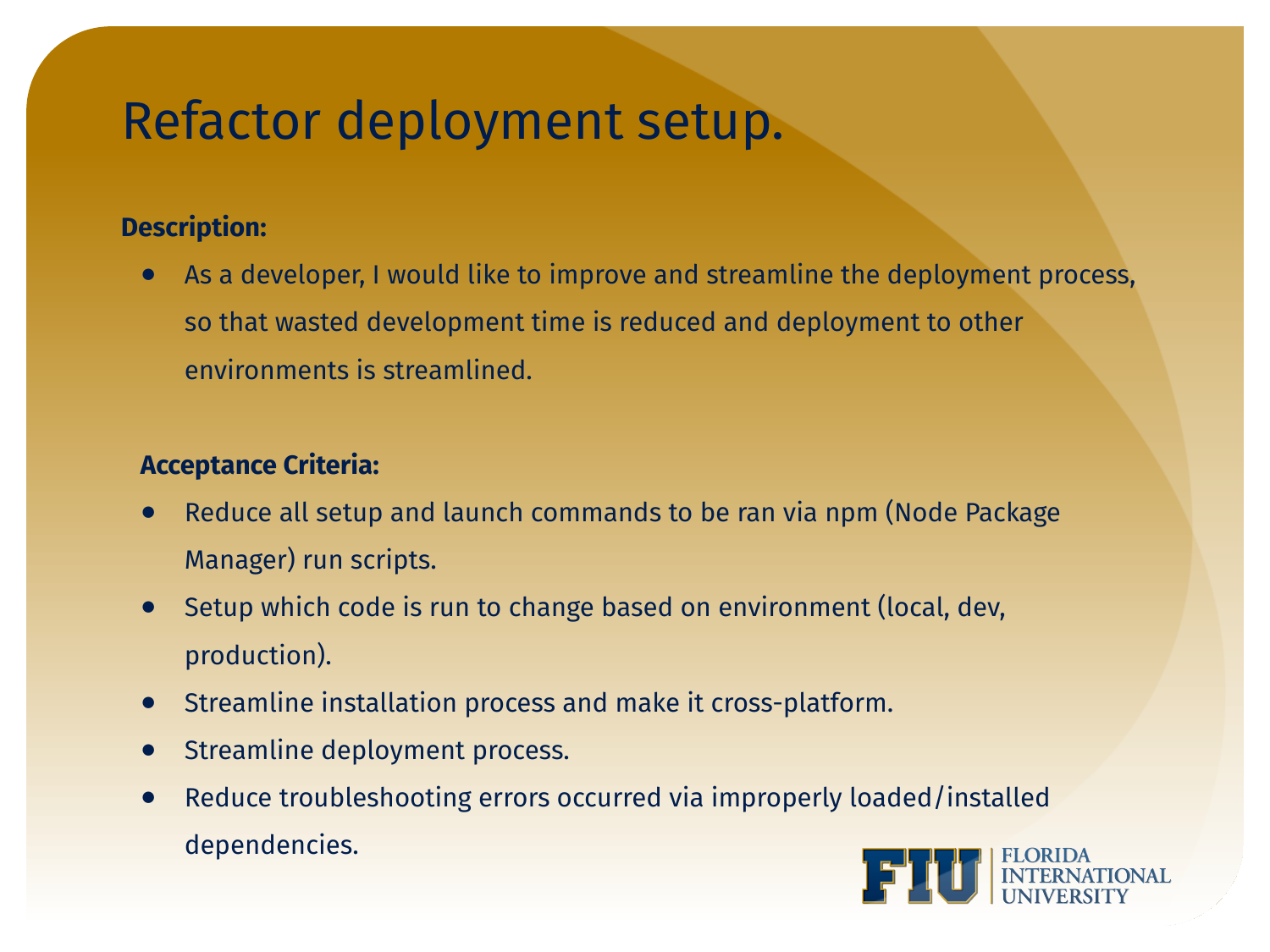

# Refactor deployment setup.
Description:
As a developer, I would like to improve and streamline the deployment process, so that wasted development time is reduced and deployment to other environments is streamlined.

Acceptance Criteria:
Reduce all setup and launch commands to be ran via npm (Node Package Manager) run scripts.
Setup which code is run to change based on environment (local, dev, production).
Streamline installation process and make it cross-platform.
Streamline deployment process.
Reduce troubleshooting errors occurred via improperly loaded/installed dependencies.